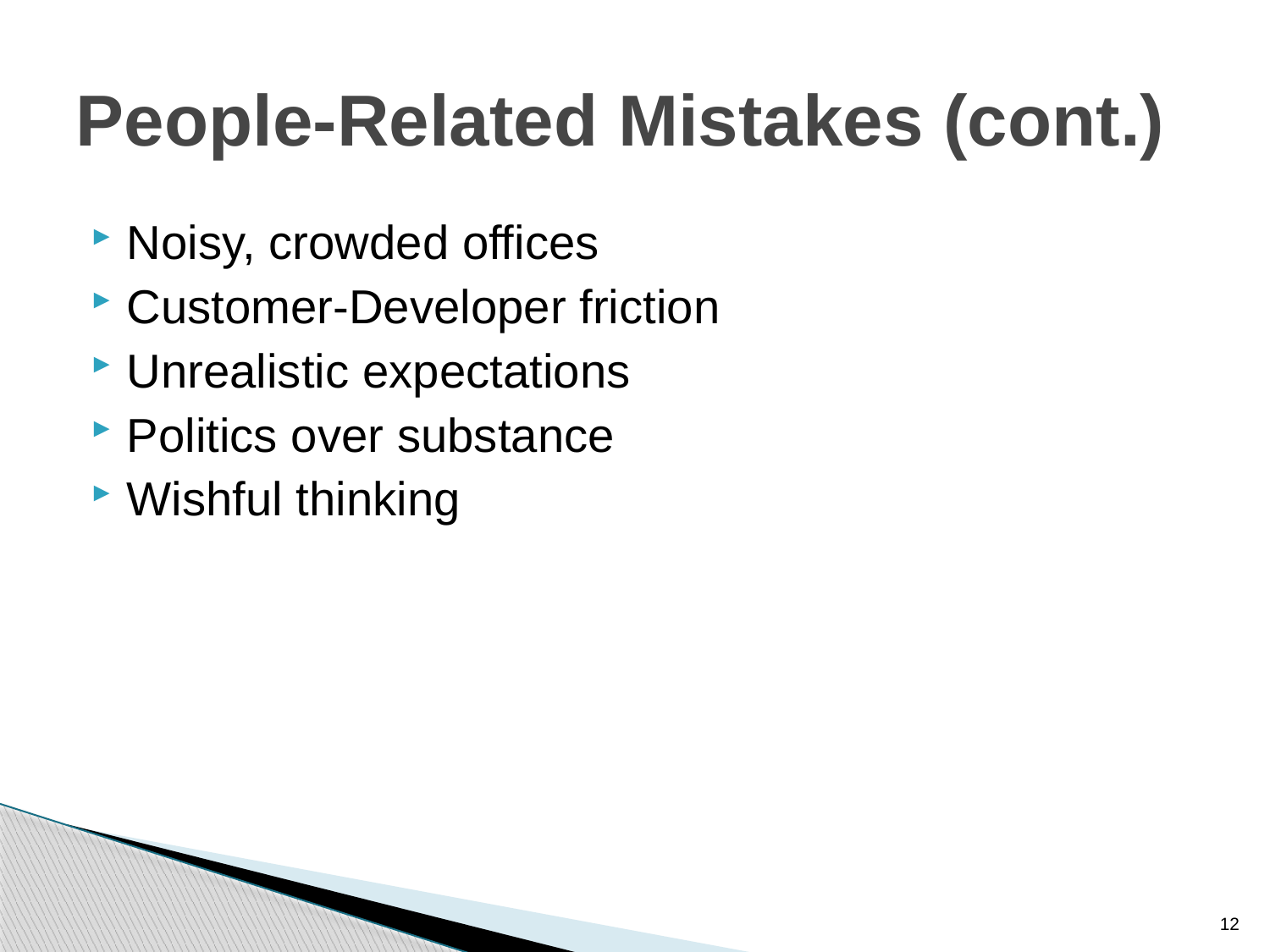

# People-Related Mistakes (cont.)
Noisy, crowded offices
Customer-Developer friction
Unrealistic expectations
Politics over substance
Wishful thinking
12